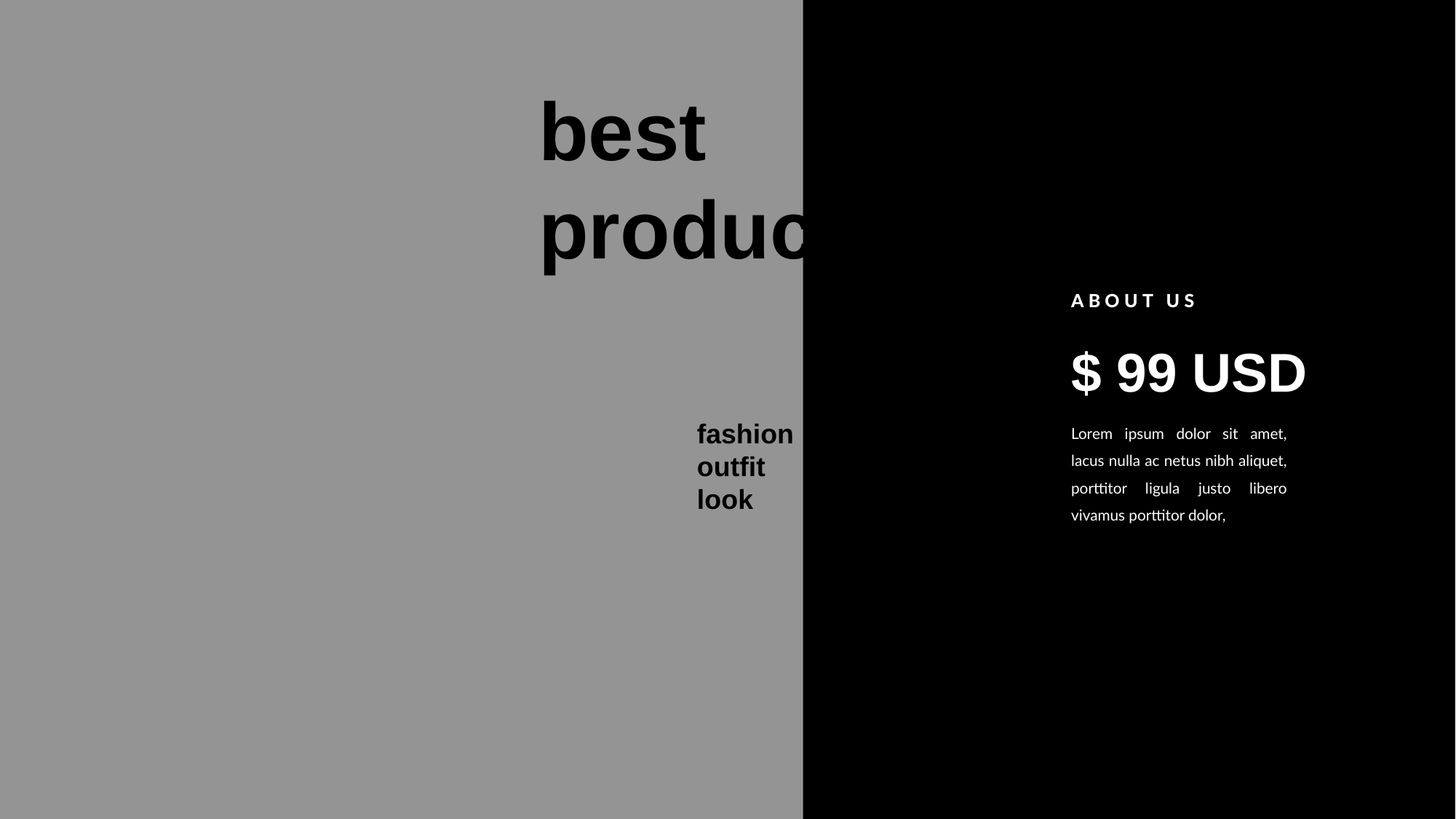

best
product

ABOUT US

$ 99 USD
Lorem ipsum dolor sit amet, lacus nulla ac netus nibh aliquet, porttitor ligula justo libero vivamus porttitor dolor,
fashion
outfit
look